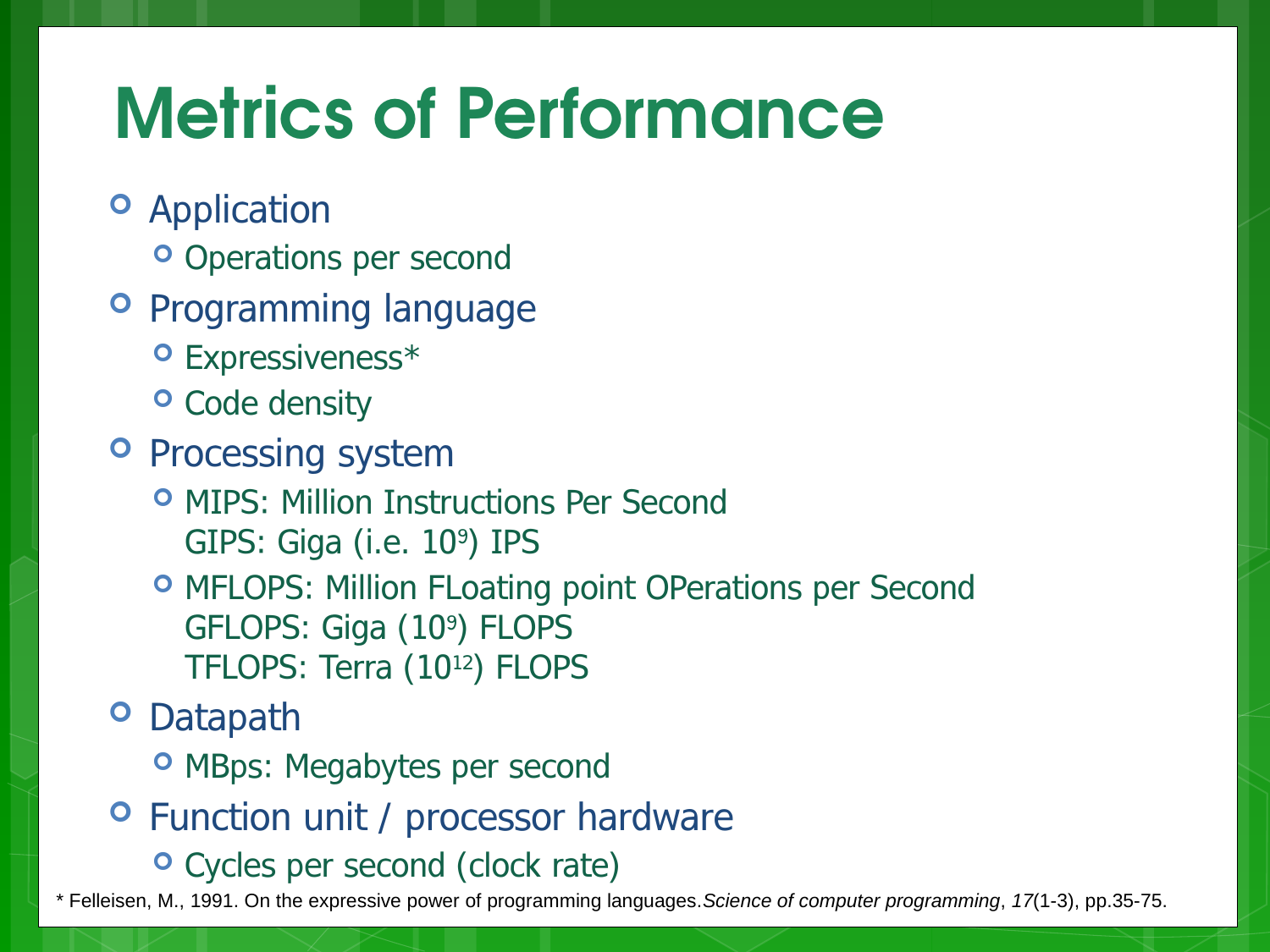

# Metrics of Performance
Application
Operations per second
Programming language
Expressiveness*
Code density
Processing system
MIPS: Million Instructions Per Second
GIPS: Giga (i.e. 109) IPS
MFLOPS: Million FLoating point OPerations per Second
GFLOPS: Giga (109) FLOPS
TFLOPS: Terra (1012) FLOPS
Datapath
MBps: Megabytes per second
Function unit / processor hardware
Cycles per second (clock rate)
* Felleisen, M., 1991. On the expressive power of programming languages.Science of computer programming, 17(1-3), pp.35-75.